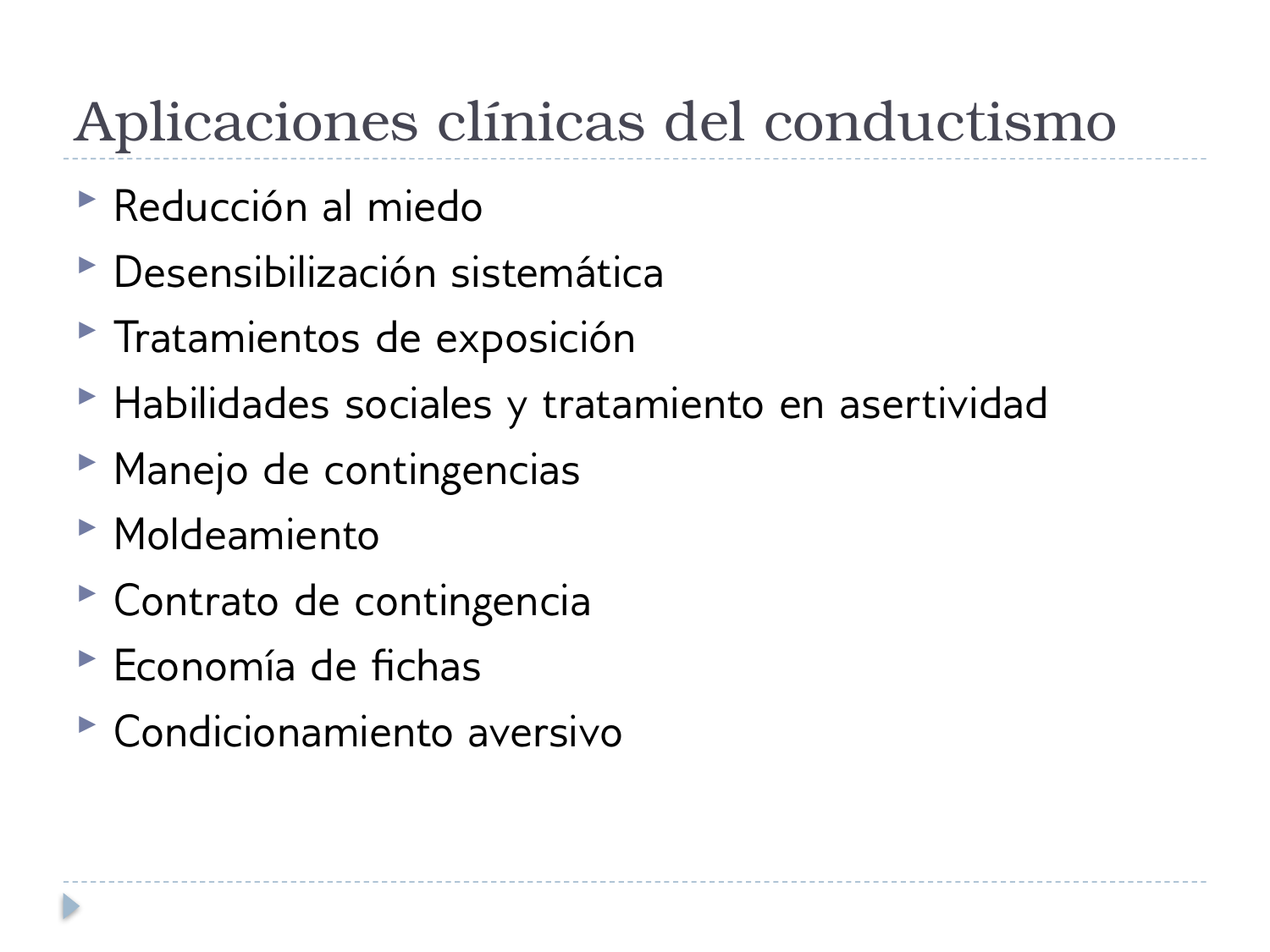

# Aplicaciones clínicas del conductismo
Reducción al miedo
Desensibilización sistemática
Tratamientos de exposición
Habilidades sociales y tratamiento en asertividad
Manejo de contingencias
Moldeamiento
Contrato de contingencia
Economía de fichas
Condicionamiento aversivo